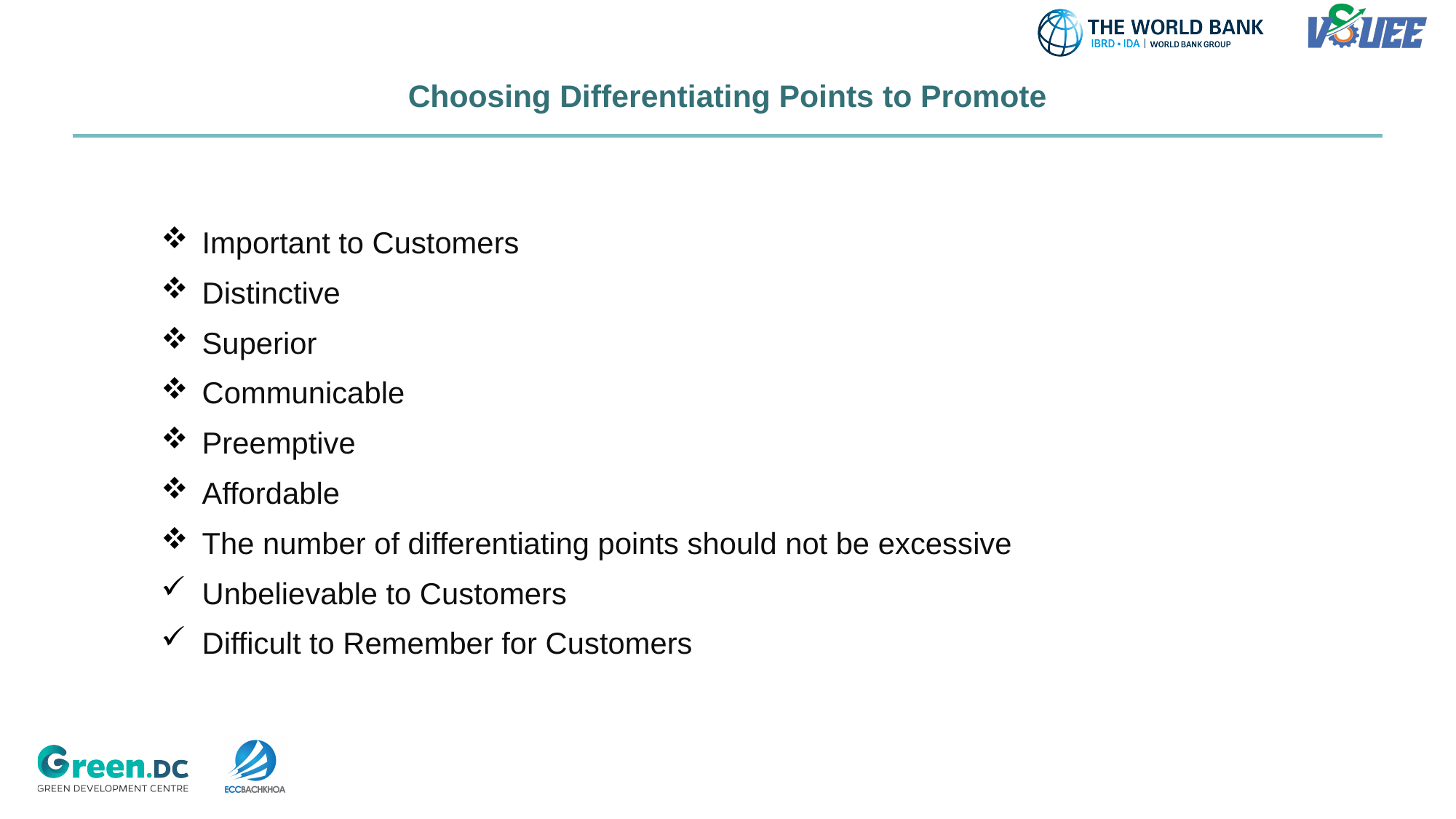

# Choosing Differentiating Points to Promote
Important to Customers
Distinctive
Superior
Communicable
Preemptive
Affordable
The number of differentiating points should not be excessive
Unbelievable to Customers
Difficult to Remember for Customers